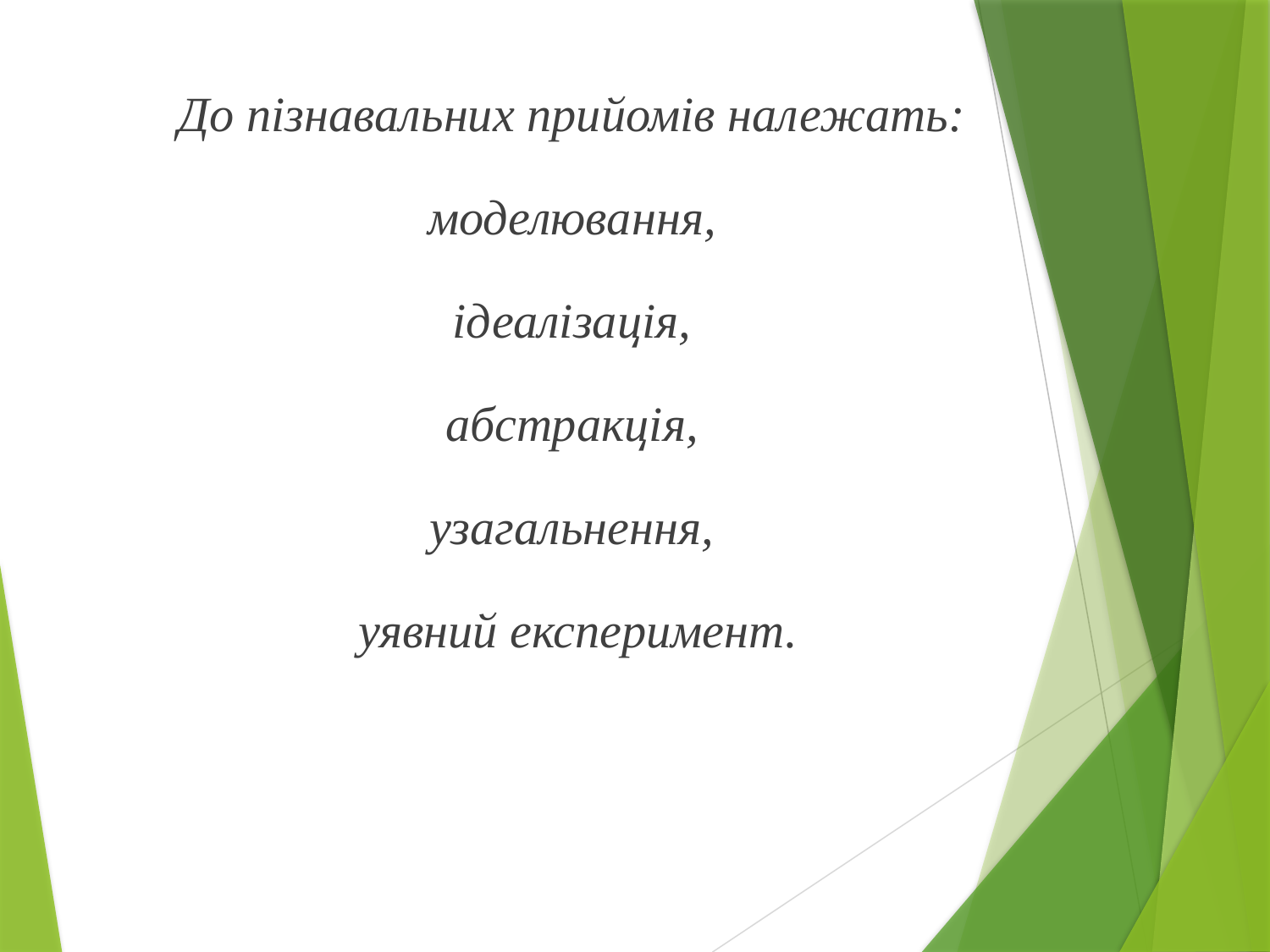

До пізнавальних прийомів належать:
моделювання,
ідеалізація,
абстракція,
узагальнення,
уявний експеримент.